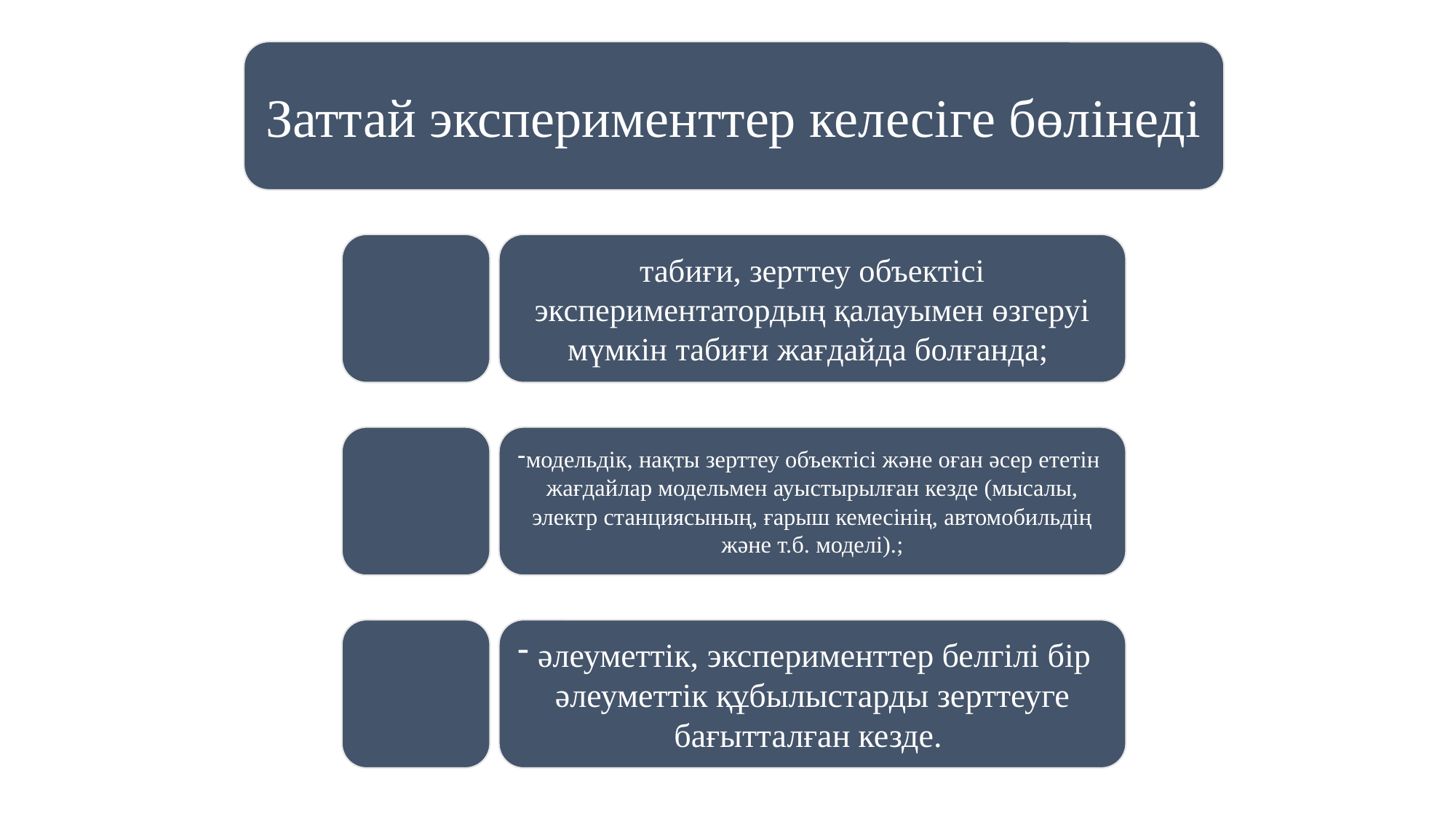

Заттай эксперименттер келесіге бөлінеді
табиғи, зерттеу объектісі экспериментатордың қалауымен өзгеруі мүмкін табиғи жағдайда болғанда;
модельдік, нақты зерттеу объектісі және оған әсер ететін жағдайлар модельмен ауыстырылған кезде (мысалы, электр станциясының, ғарыш кемесінің, автомобильдің және т.б. моделі).;
әлеуметтік, эксперименттер белгілі бір әлеуметтік құбылыстарды зерттеуге бағытталған кезде.